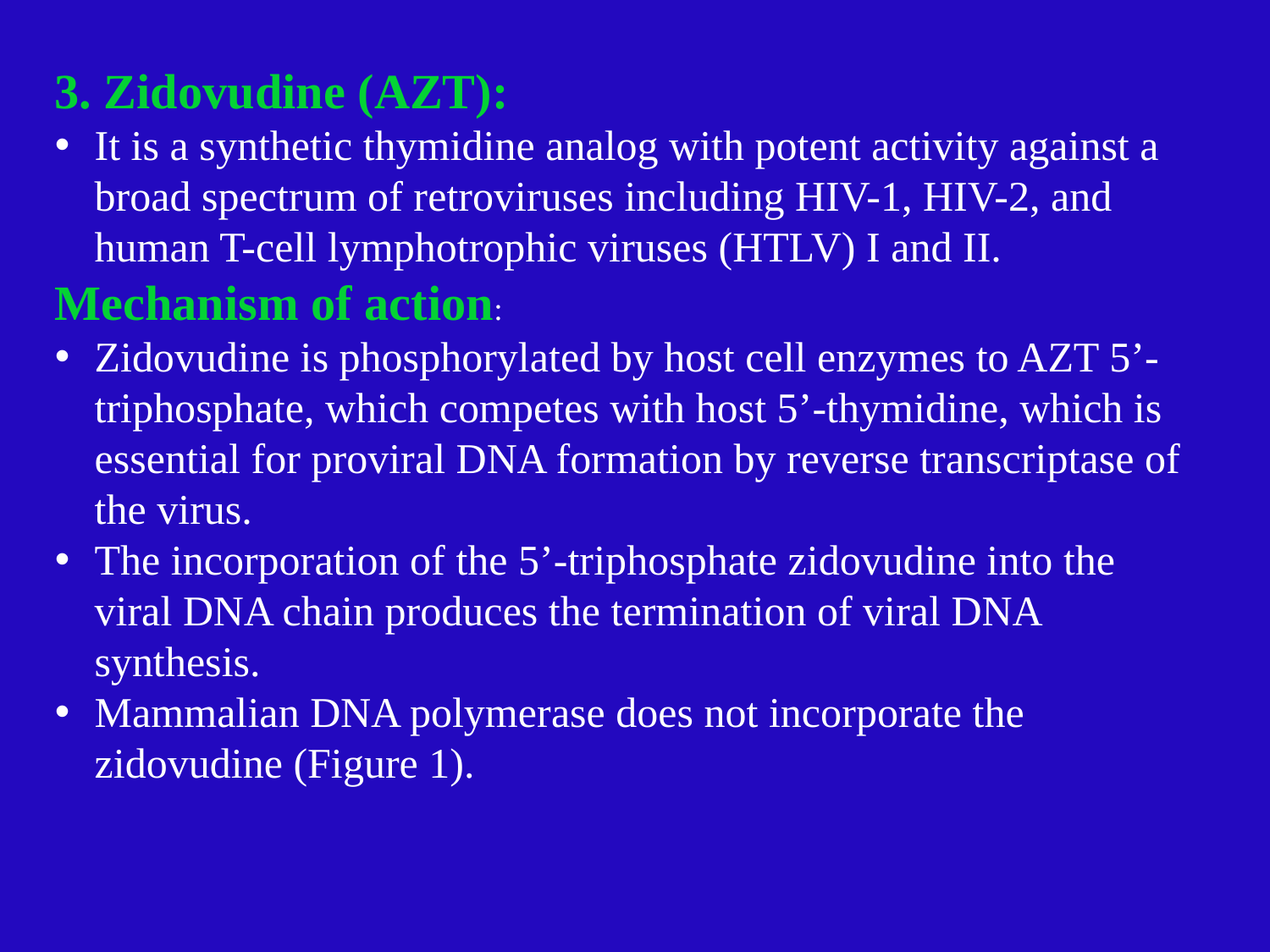

3. Zidovudine (AZT):
It is a synthetic thymidine analog with potent activity against a broad spectrum of retroviruses including HIV-1, HIV-2, and human T-cell lymphotrophic viruses (HTLV) I and II.
Mechanism of action:
Zidovudine is phosphorylated by host cell enzymes to AZT 5’-triphosphate, which competes with host 5’-thymidine, which is essential for proviral DNA formation by reverse transcriptase of the virus.
The incorporation of the 5’-triphosphate zidovudine into the viral DNA chain produces the termination of viral DNA synthesis.
Mammalian DNA polymerase does not incorporate the zidovudine (Figure 1).